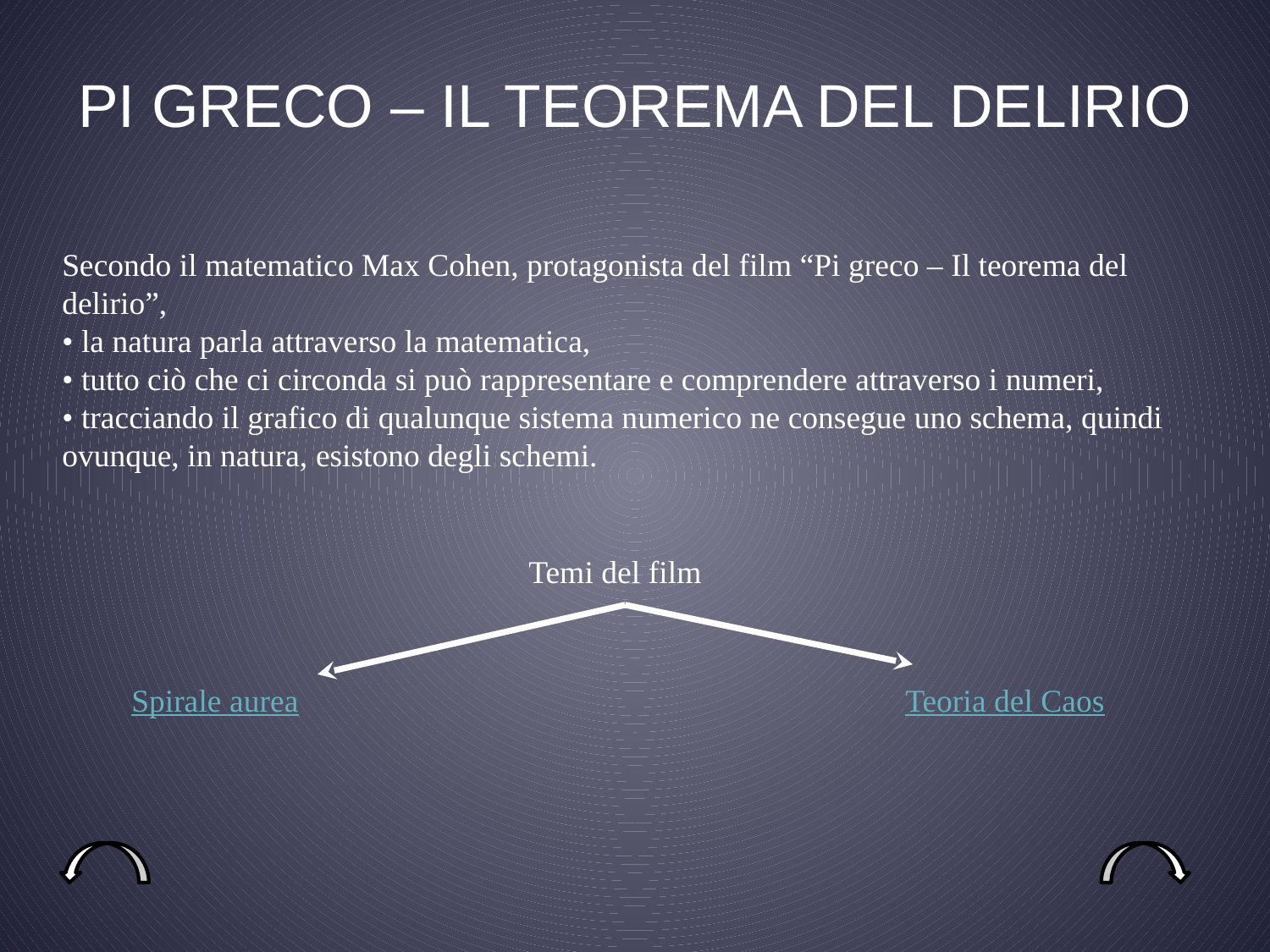

# PI GRECO – IL TEOREMA DEL DELIRIO
Secondo il matematico Max Cohen, protagonista del film “Pi greco – Il teorema del delirio”,
• la natura parla attraverso la matematica,
• tutto ciò che ci circonda si può rappresentare e comprendere attraverso i numeri,
• tracciando il grafico di qualunque sistema numerico ne consegue uno schema, quindi ovunque, in natura, esistono degli schemi.

Temi del film
Spirale aurea
Teoria del Caos